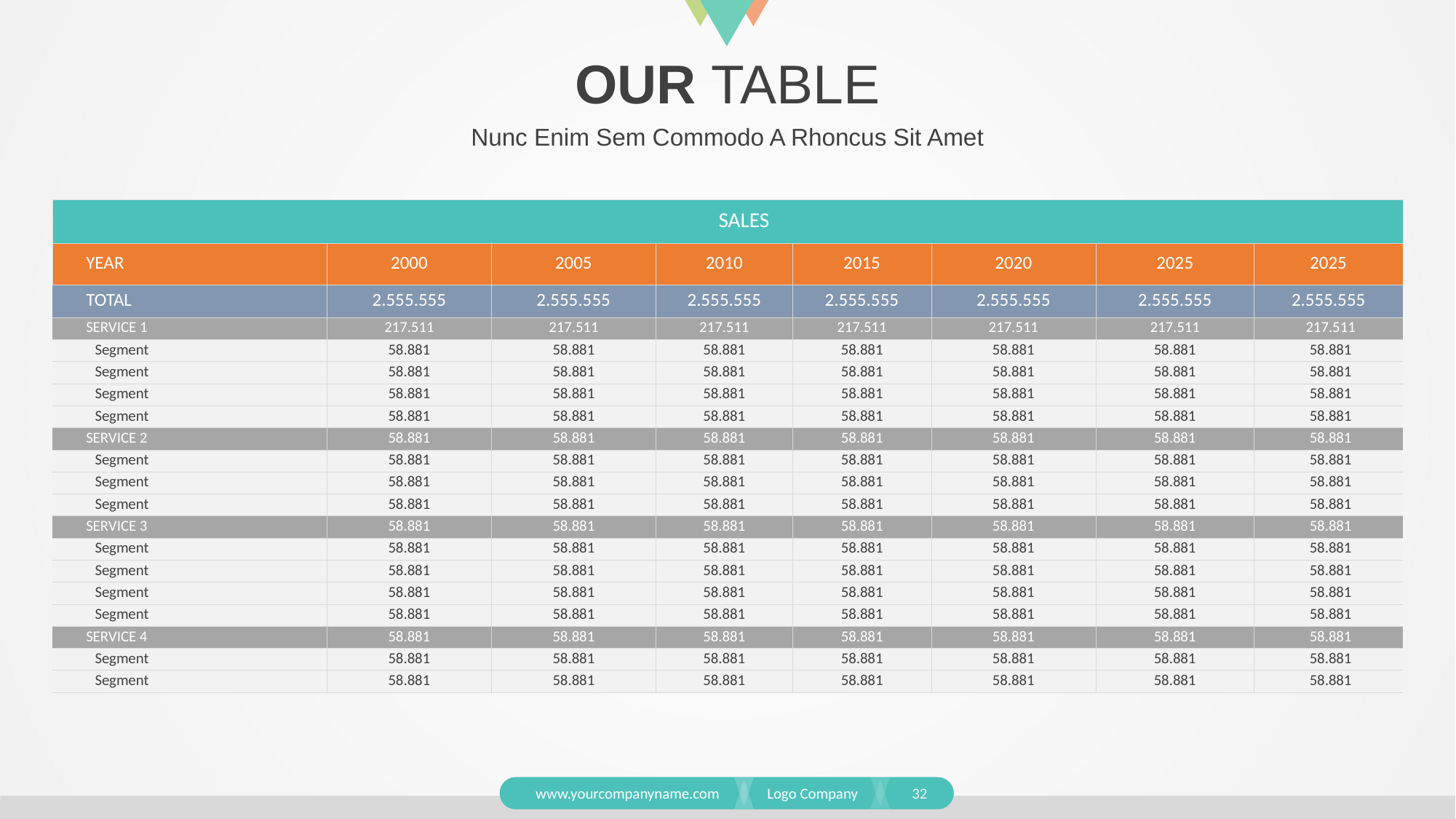

# OUR TABLE
Nunc Enim Sem Commodo A Rhoncus Sit Amet
| SALES |  |  |  |  |  |  |  |
| --- | --- | --- | --- | --- | --- | --- | --- |
| YEAR | 2000 | 2005 | 2010 | 2015 | 2020 | 2025 | 2025 |
| TOTAL | 2.555.555 | 2.555.555 | 2.555.555 | 2.555.555 | 2.555.555 | 2.555.555 | 2.555.555 |
| SERVICE 1 | 217.511 | 217.511 | 217.511 | 217.511 | 217.511 | 217.511 | 217.511 |
| Segment | 58.881 | 58.881 | 58.881 | 58.881 | 58.881 | 58.881 | 58.881 |
| Segment | 58.881 | 58.881 | 58.881 | 58.881 | 58.881 | 58.881 | 58.881 |
| Segment | 58.881 | 58.881 | 58.881 | 58.881 | 58.881 | 58.881 | 58.881 |
| Segment | 58.881 | 58.881 | 58.881 | 58.881 | 58.881 | 58.881 | 58.881 |
| SERVICE 2 | 58.881 | 58.881 | 58.881 | 58.881 | 58.881 | 58.881 | 58.881 |
| Segment | 58.881 | 58.881 | 58.881 | 58.881 | 58.881 | 58.881 | 58.881 |
| Segment | 58.881 | 58.881 | 58.881 | 58.881 | 58.881 | 58.881 | 58.881 |
| Segment | 58.881 | 58.881 | 58.881 | 58.881 | 58.881 | 58.881 | 58.881 |
| SERVICE 3 | 58.881 | 58.881 | 58.881 | 58.881 | 58.881 | 58.881 | 58.881 |
| Segment | 58.881 | 58.881 | 58.881 | 58.881 | 58.881 | 58.881 | 58.881 |
| Segment | 58.881 | 58.881 | 58.881 | 58.881 | 58.881 | 58.881 | 58.881 |
| Segment | 58.881 | 58.881 | 58.881 | 58.881 | 58.881 | 58.881 | 58.881 |
| Segment | 58.881 | 58.881 | 58.881 | 58.881 | 58.881 | 58.881 | 58.881 |
| SERVICE 4 | 58.881 | 58.881 | 58.881 | 58.881 | 58.881 | 58.881 | 58.881 |
| Segment | 58.881 | 58.881 | 58.881 | 58.881 | 58.881 | 58.881 | 58.881 |
| Segment | 58.881 | 58.881 | 58.881 | 58.881 | 58.881 | 58.881 | 58.881 |
32